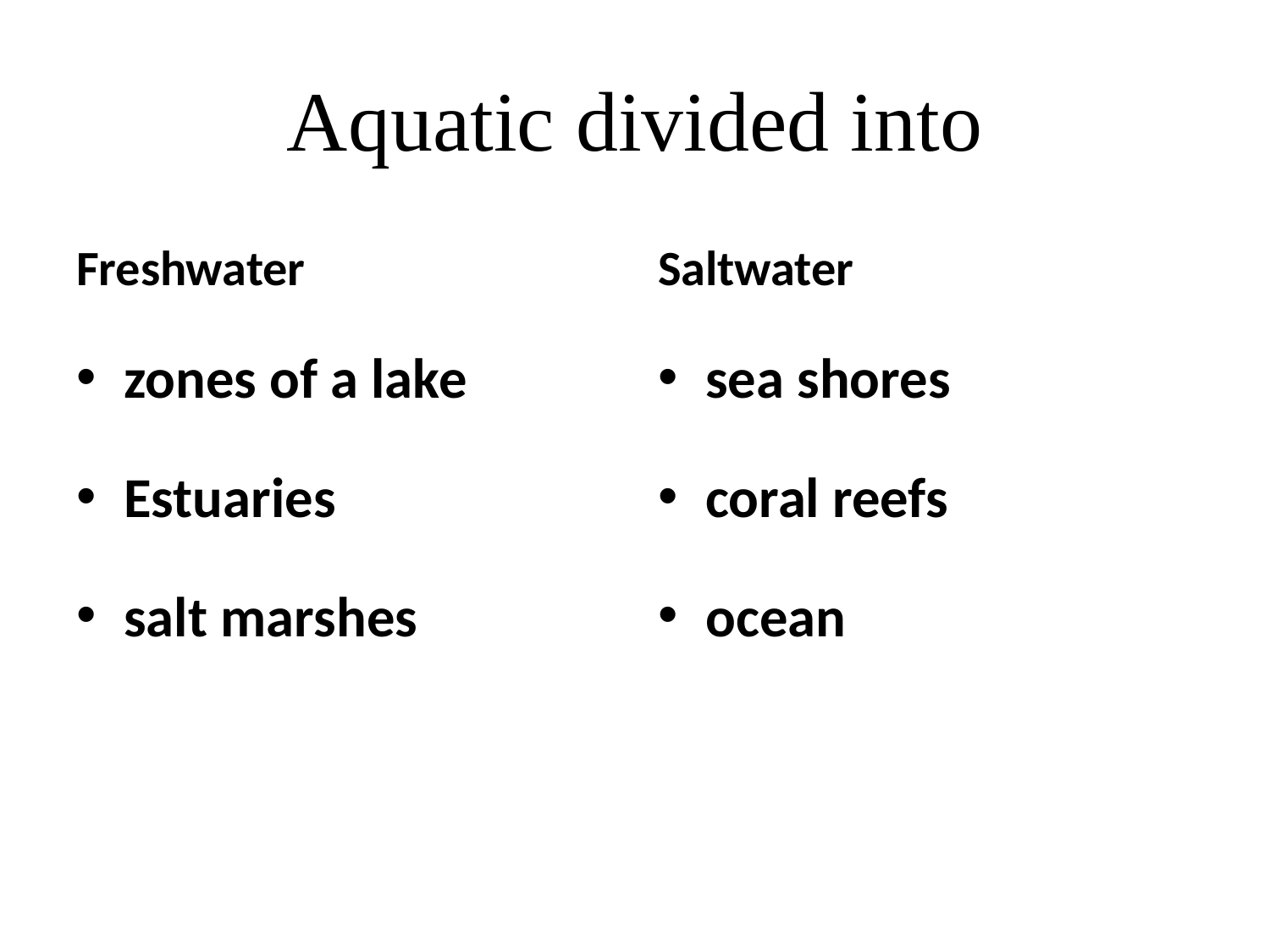

# Aquatic divided into
Freshwater
Saltwater
zones of a lake
Estuaries
salt marshes

sea shores
coral reefs
ocean